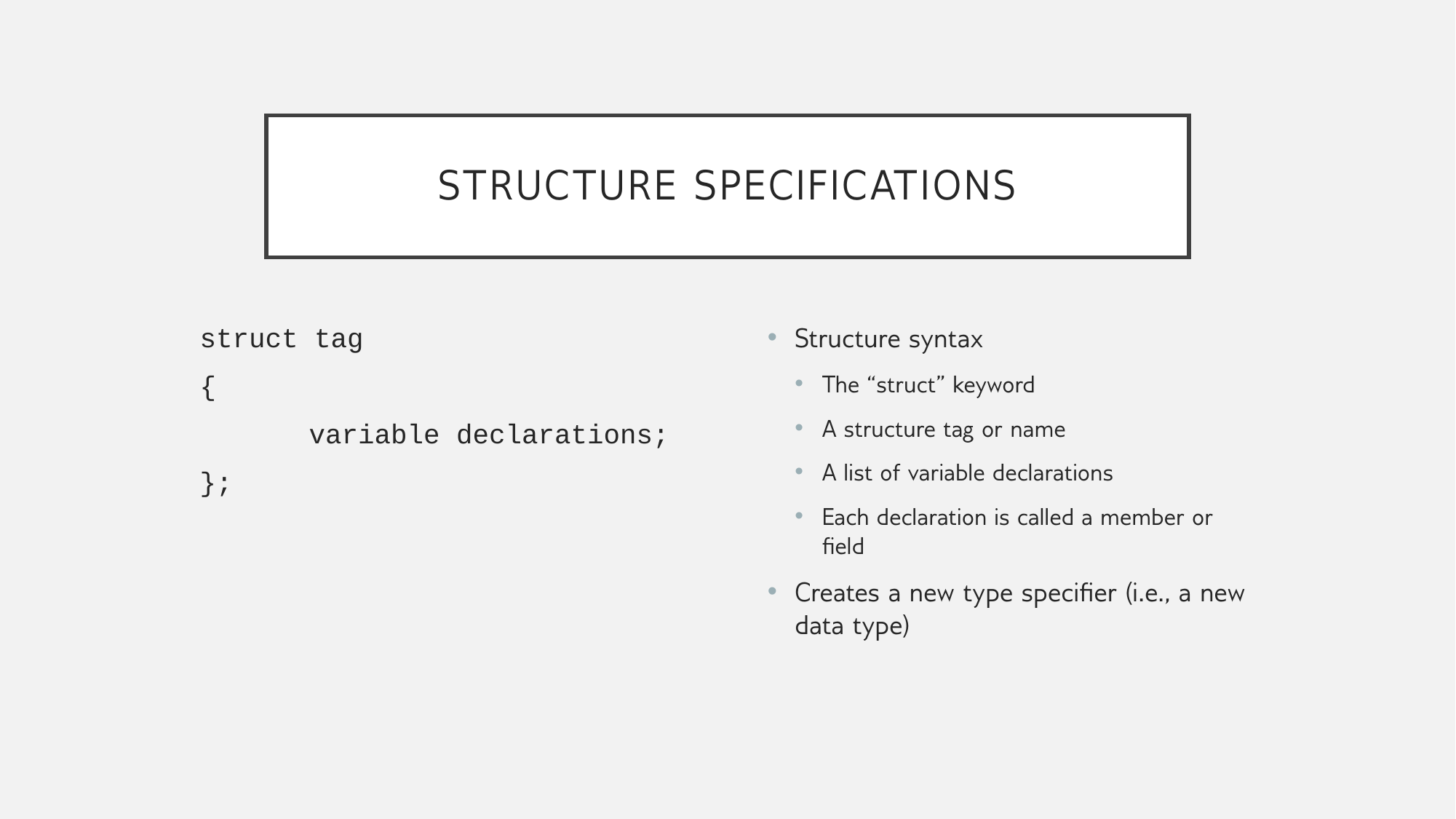

# Structure Specifications
struct tag
{
	variable declarations;
};
Structure syntax
The “struct” keyword
A structure tag or name
A list of variable declarations
Each declaration is called a member or field
Creates a new type specifier (i.e., a new data type)